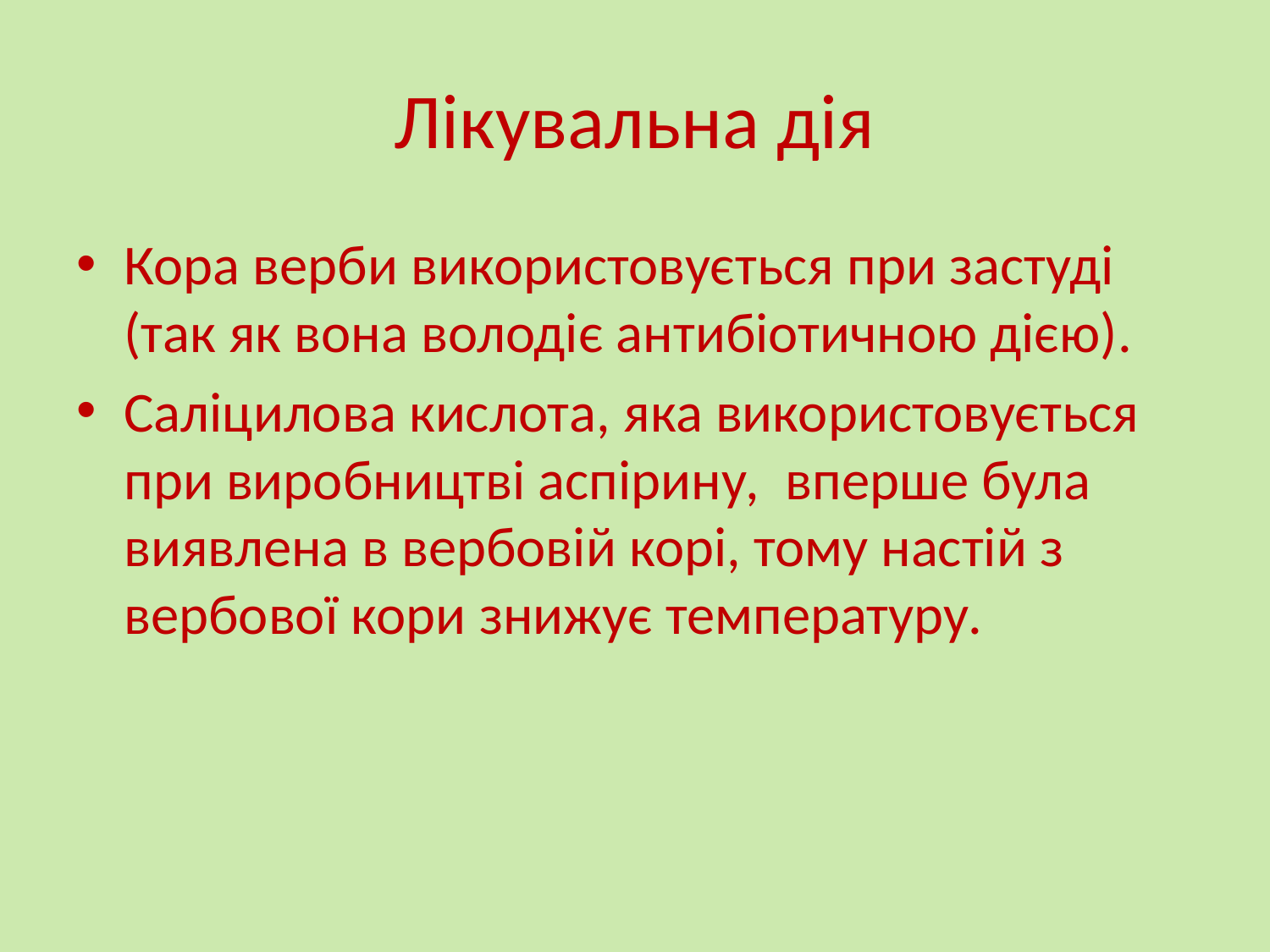

# Лікувальна дія
Кора верби використовується при застуді (так як вона володіє антибіотичною дією).
Саліцилова кислота, яка використовується при виробництві аспірину,  вперше була виявлена в вербовій корі, тому настій з вербової кори знижує температуру.